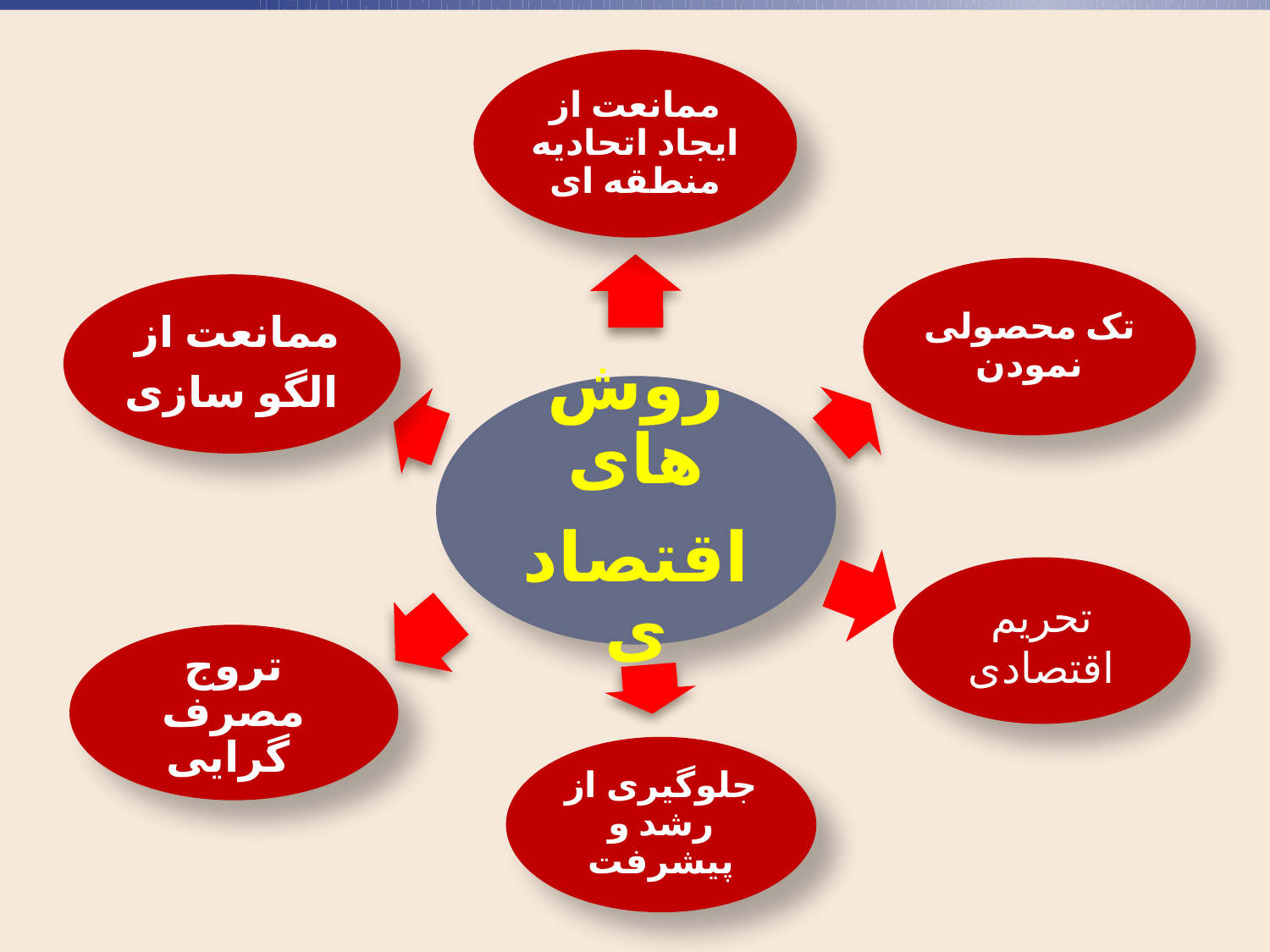

روش های
اقتصادی

ممانعت از ايجاد اتحادیه منطقه ای

تک محصولی نمودن

جلوگیری از رشد و پیشرفت

تروج مصرف گرایی

ممانعت از
الگو سازی

تحریم اقتصادی